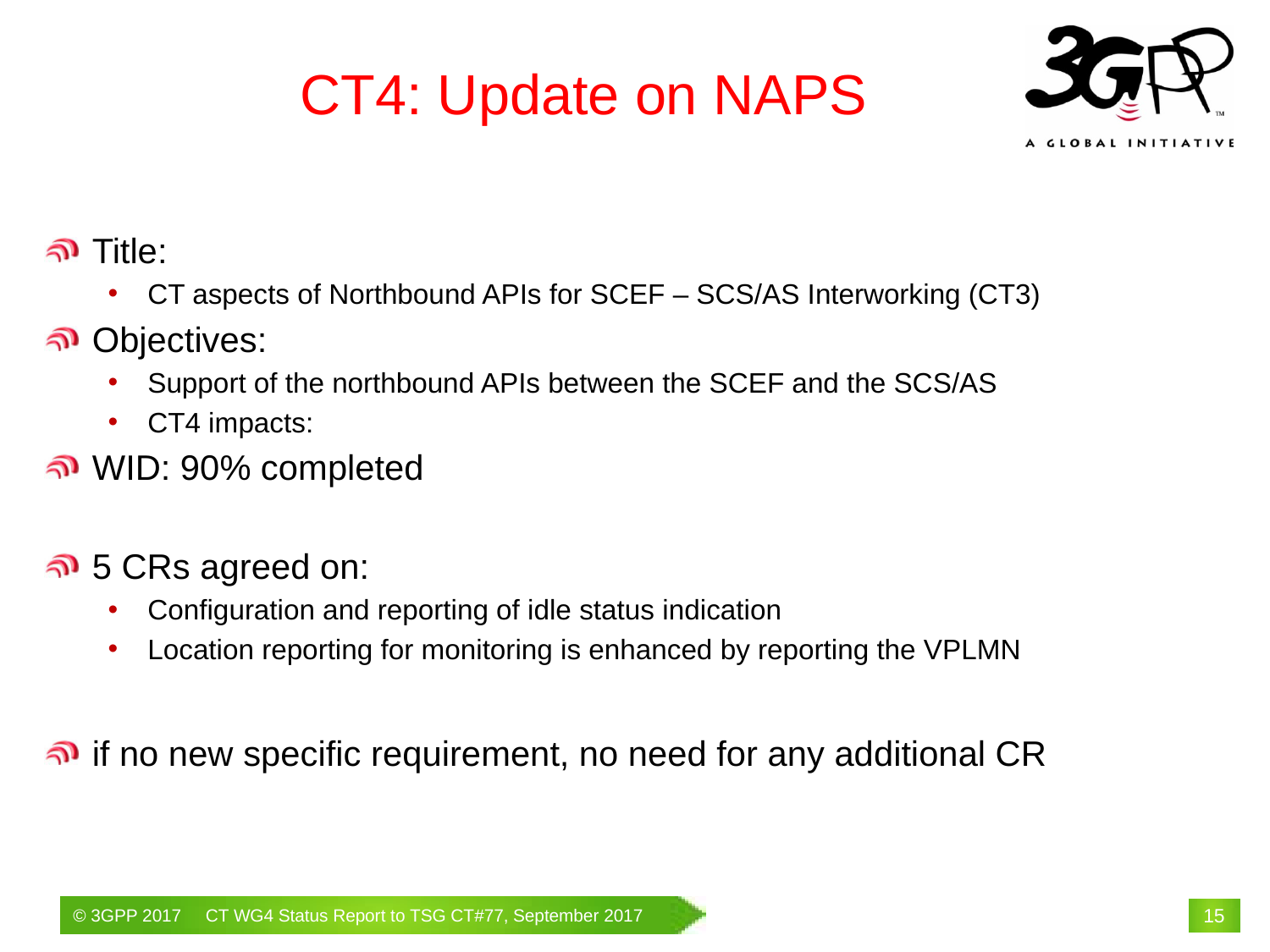

# CT4: Update on NAPS
Title:
CT aspects of Northbound APIs for SCEF – SCS/AS Interworking (CT3)
Objectives:
Support of the northbound APIs between the SCEF and the SCS/AS
CT4 impacts:
WID: 90% completed

5 CRs agreed on:
Configuration and reporting of idle status indication
Location reporting for monitoring is enhanced by reporting the VPLMN

if no new specific requirement, no need for any additional CR